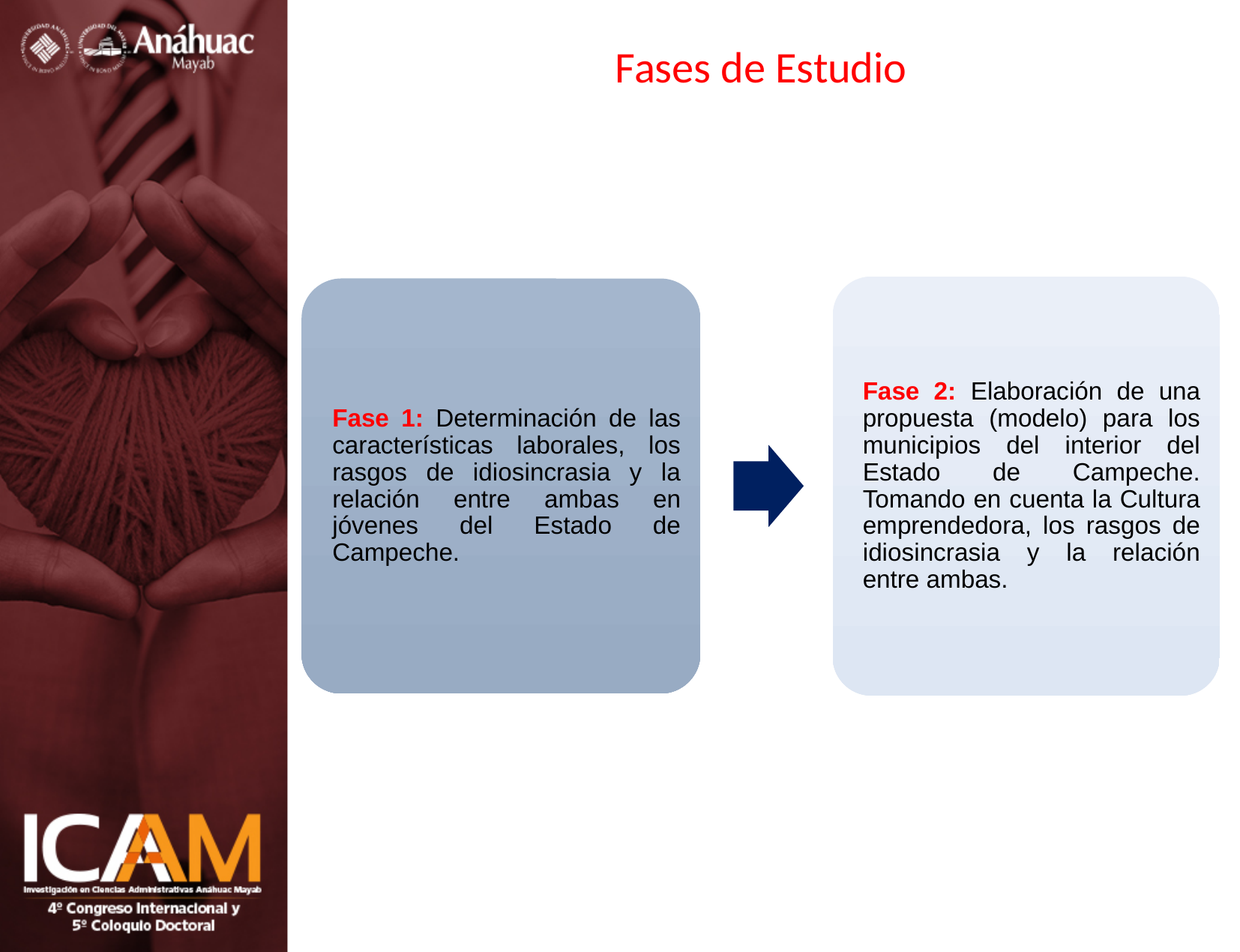

# Fases de Estudio
Fase 1: Determinación de las características laborales, los rasgos de idiosincrasia y la relación entre ambas en jóvenes del Estado de Campeche.

Fase 2: Elaboración de una propuesta (modelo) para los municipios del interior del Estado de Campeche. Tomando en cuenta la Cultura emprendedora, los rasgos de idiosincrasia y la relación entre ambas.